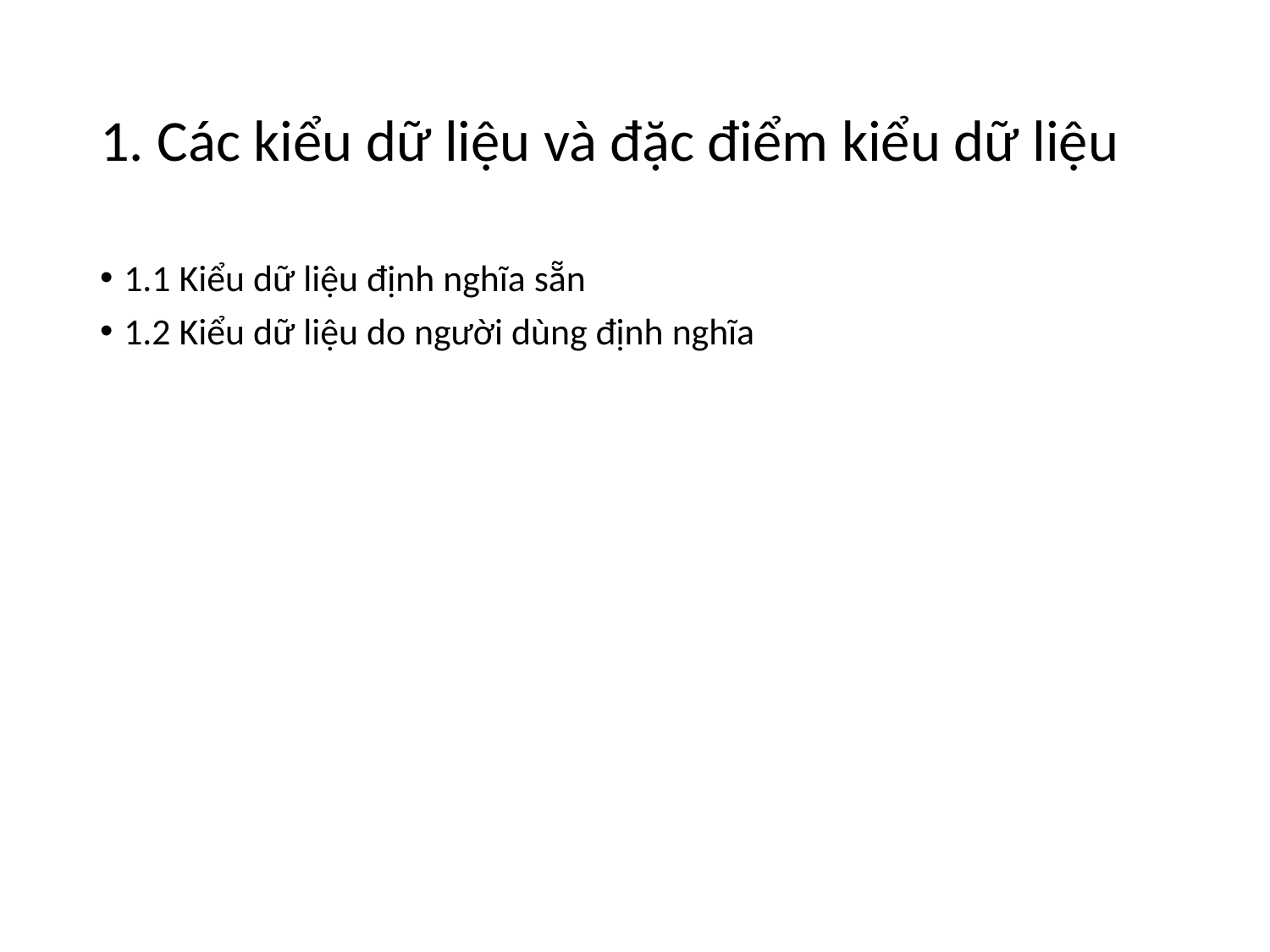

# 1. Các kiểu dữ liệu và đặc điểm kiểu dữ liệu
1.1 Kiểu dữ liệu định nghĩa sẵn
1.2 Kiểu dữ liệu do người dùng định nghĩa